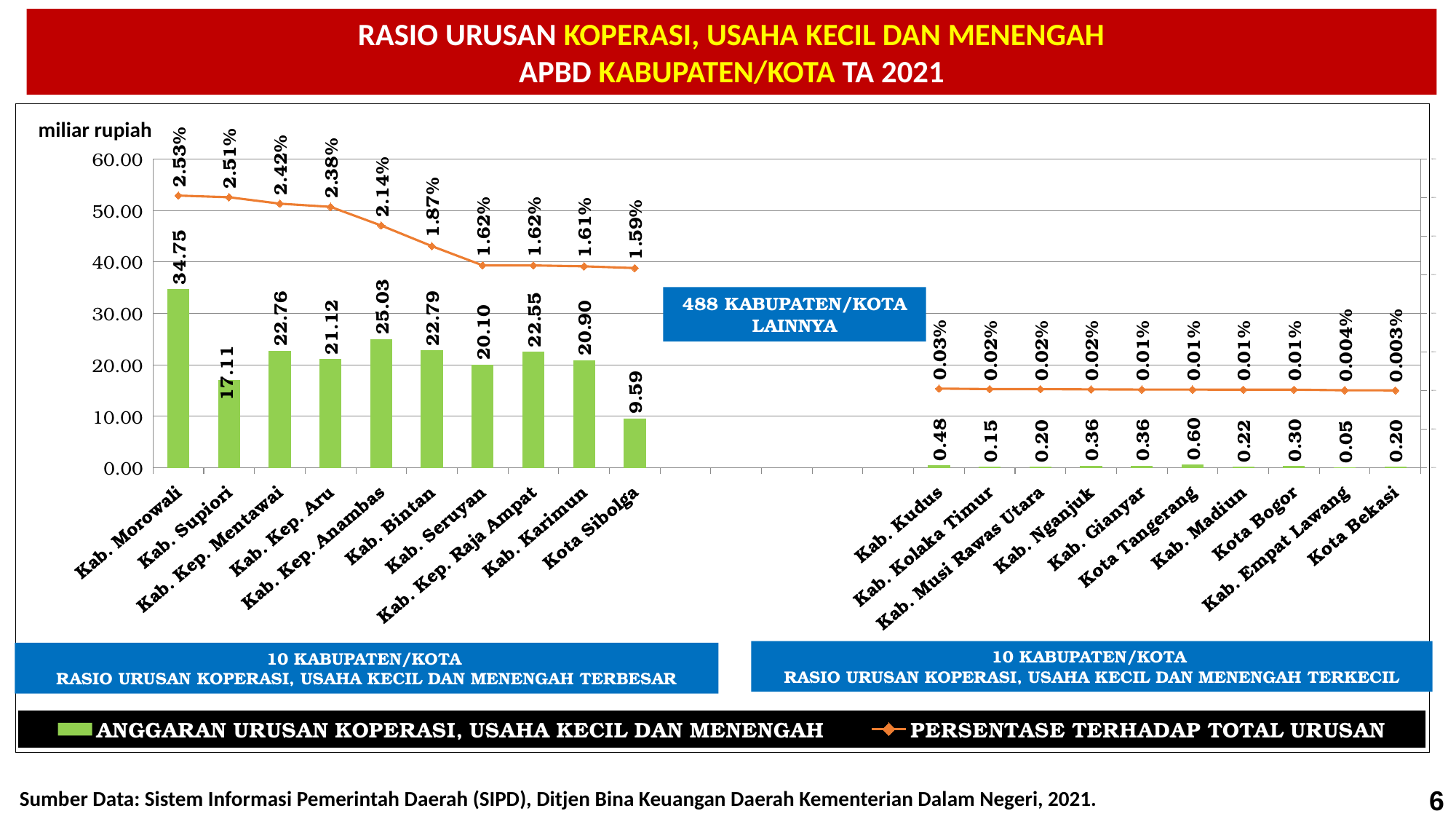

RASIO URUSAN KOPERASI, USAHA KECIL DAN MENENGAH
APBD KABUPATEN/KOTA TA 2021

### Chart

| Category | ANGGARAN URUSAN KOPERASI, USAHA KECIL DAN MENENGAH | PERSENTASE TERHADAP TOTAL URUSAN |
|---|---|---|
| Kab. Morowali | 34.752807876 | 0.025275154221324644 |
| Kab. Supiori | 17.114610665 | 0.025055637780817843 |
| Kab. Kep. Mentawai | 22.757379636 | 0.024228023572080263 |
| Kab. Kep. Aru | 21.118059722 | 0.023813431799496274 |
| Kab. Kep. Anambas | 25.027817557 | 0.021390909595236225 |
| Kab. Bintan | 22.791193915 | 0.018715756261642985 |
| Kab. Seruyan | 20.095397566 | 0.0162331077612551 |
| Kab. Kep. Raja Ampat | 22.548554541 | 0.016218354105074582 |
| Kab. Karimun | 20.895760585 | 0.016100793047142955 |
| Kota Sibolga | 9.593511841 | 0.01588072643579871 |
|  | None | None |
|  | None | None |
|  | None | None |
|  | None | None |
|  | None | None |
| Kab. Kudus | 0.477 | 0.0002580484151355032 |
| Kab. Kolaka Timur | 0.14597192 | 0.00019951427180004113 |
| Kab. Musi Rawas Utara | 0.2 | 0.0001884699904136515 |
| Kab. Nganjuk | 0.36433 | 0.00015599192995141383 |
| Kab. Gianyar | 0.359425936 | 0.00013547338491905843 |
| Kota Tangerang | 0.5971235 | 0.00013051358074668996 |
| Kab. Madiun | 0.219370224 | 0.00011926238443386183 |
| Kota Bogor | 0.302609 | 0.00011905648283614152 |
| Kab. Empat Lawang | 0.05 | 4.27683793823357e-05 |
| Kota Bekasi | 0.2 | 3.271209880005325e-05 |
miliar rupiah
488 KABUPATEN/KOTA LAINNYA
10 KABUPATEN/KOTA
RASIO URUSAN KOPERASI, USAHA KECIL DAN MENENGAH TERKECIL
10 KABUPATEN/KOTA
RASIO URUSAN KOPERASI, USAHA KECIL DAN MENENGAH TERBESAR
Sumber Data: Sistem Informasi Pemerintah Daerah (SIPD), Ditjen Bina Keuangan Daerah Kementerian Dalam Negeri, 2021.
6